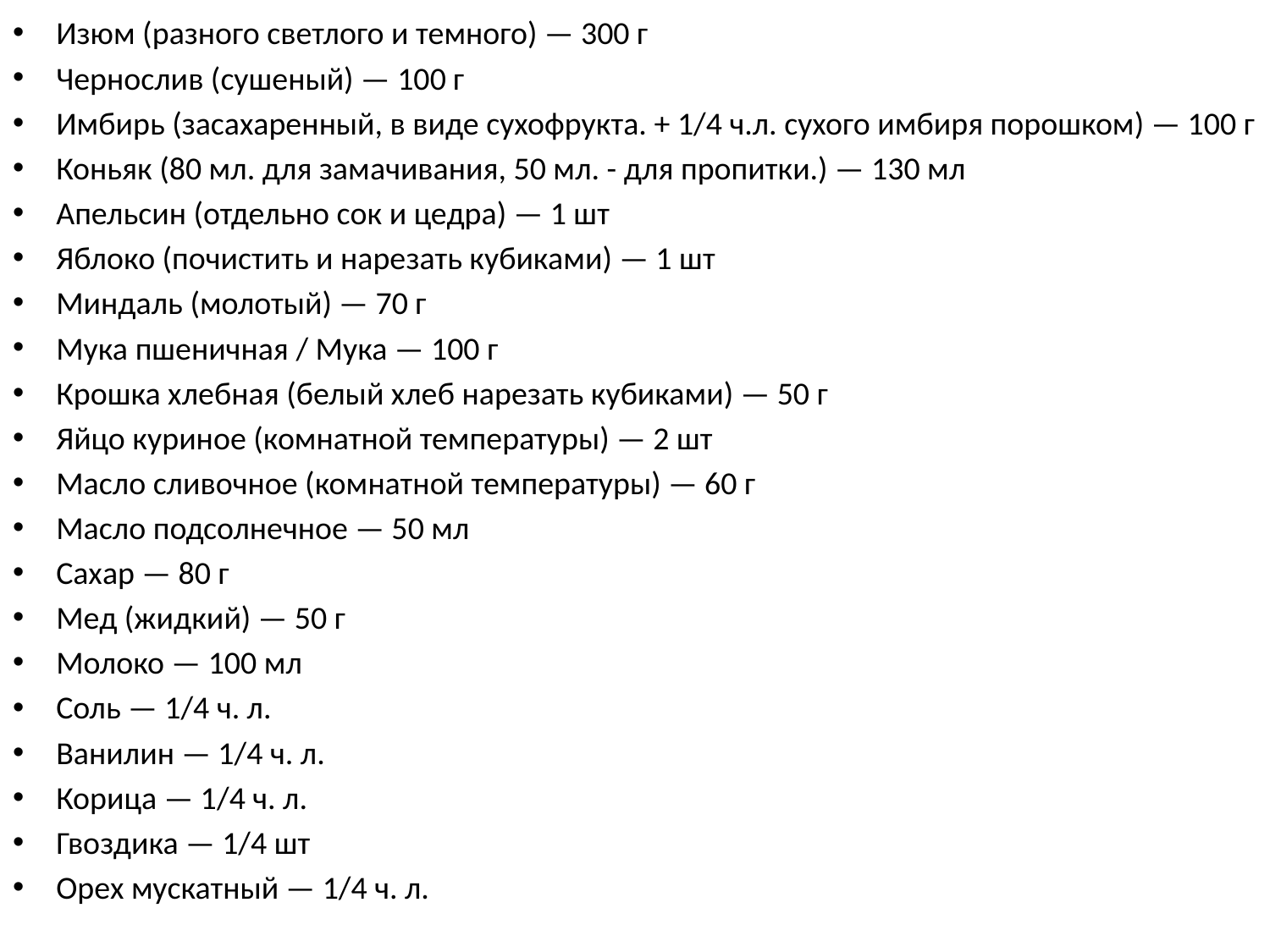

#
Изюм (разного светлого и темного) — 300 г
Чернослив (сушеный) — 100 г
Имбирь (засахаренный, в виде сухофрукта. + 1/4 ч.л. сухого имбиря порошком) — 100 г
Коньяк (80 мл. для замачивания, 50 мл. - для пропитки.) — 130 мл
Апельсин (отдельно сок и цедра) — 1 шт
Яблоко (почистить и нарезать кубиками) — 1 шт
Миндаль (молотый) — 70 г
Мука пшеничная / Мука — 100 г
Крошка хлебная (белый хлеб нарезать кубиками) — 50 г
Яйцо куриное (комнатной температуры) — 2 шт
Масло сливочное (комнатной температуры) — 60 г
Масло подсолнечное — 50 мл
Сахар — 80 г
Мед (жидкий) — 50 г
Молоко — 100 мл
Соль — 1/4 ч. л.
Ванилин — 1/4 ч. л.
Корица — 1/4 ч. л.
Гвоздика — 1/4 шт
Орех мускатный — 1/4 ч. л.